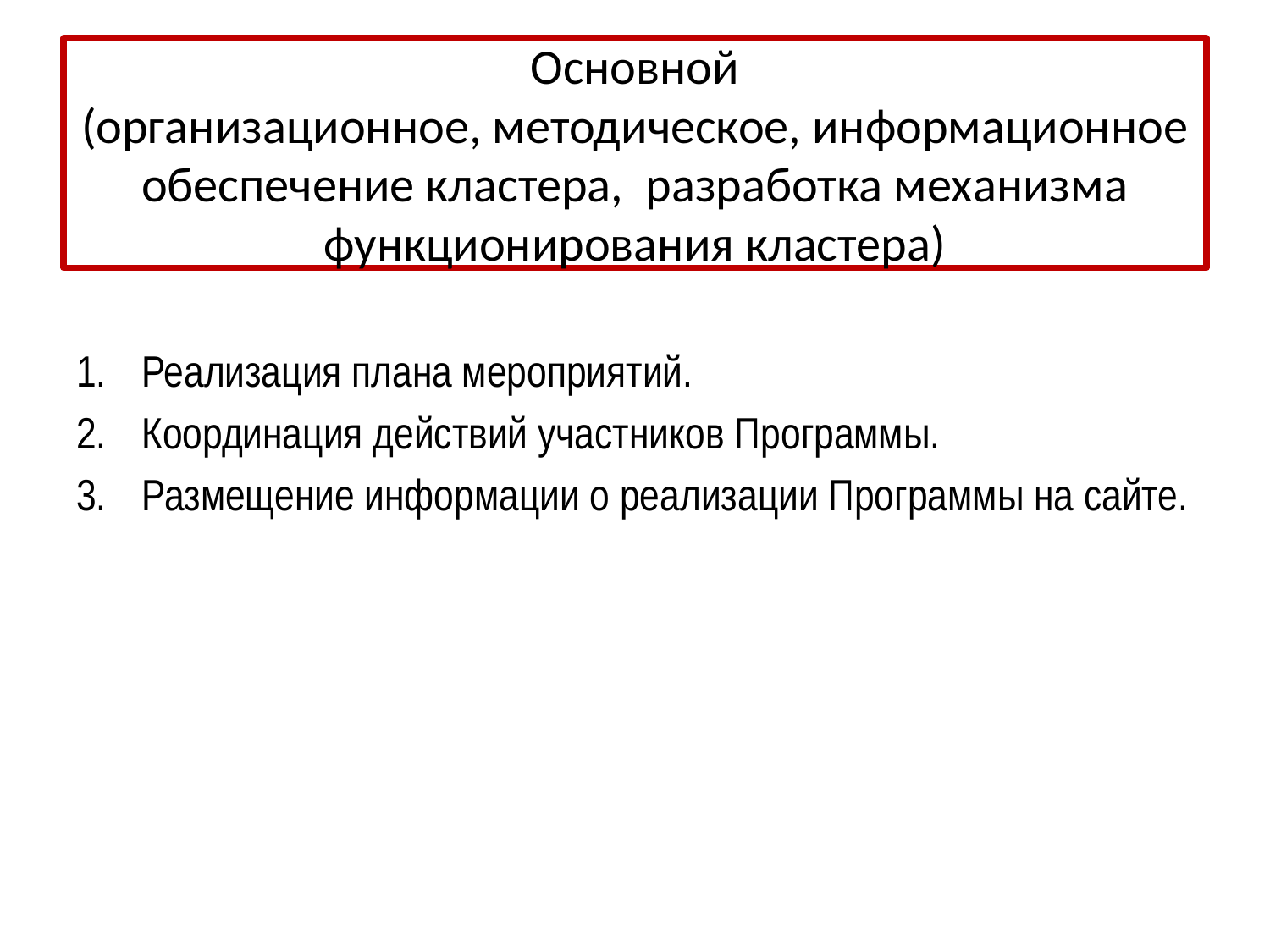

# Основной (организационное, методическое, информационное обеспечение кластера,  разработка механизма функционирования кластера)
Реализация плана мероприятий.
Координация действий участников Программы.
Размещение информации о реализации Программы на сайте.